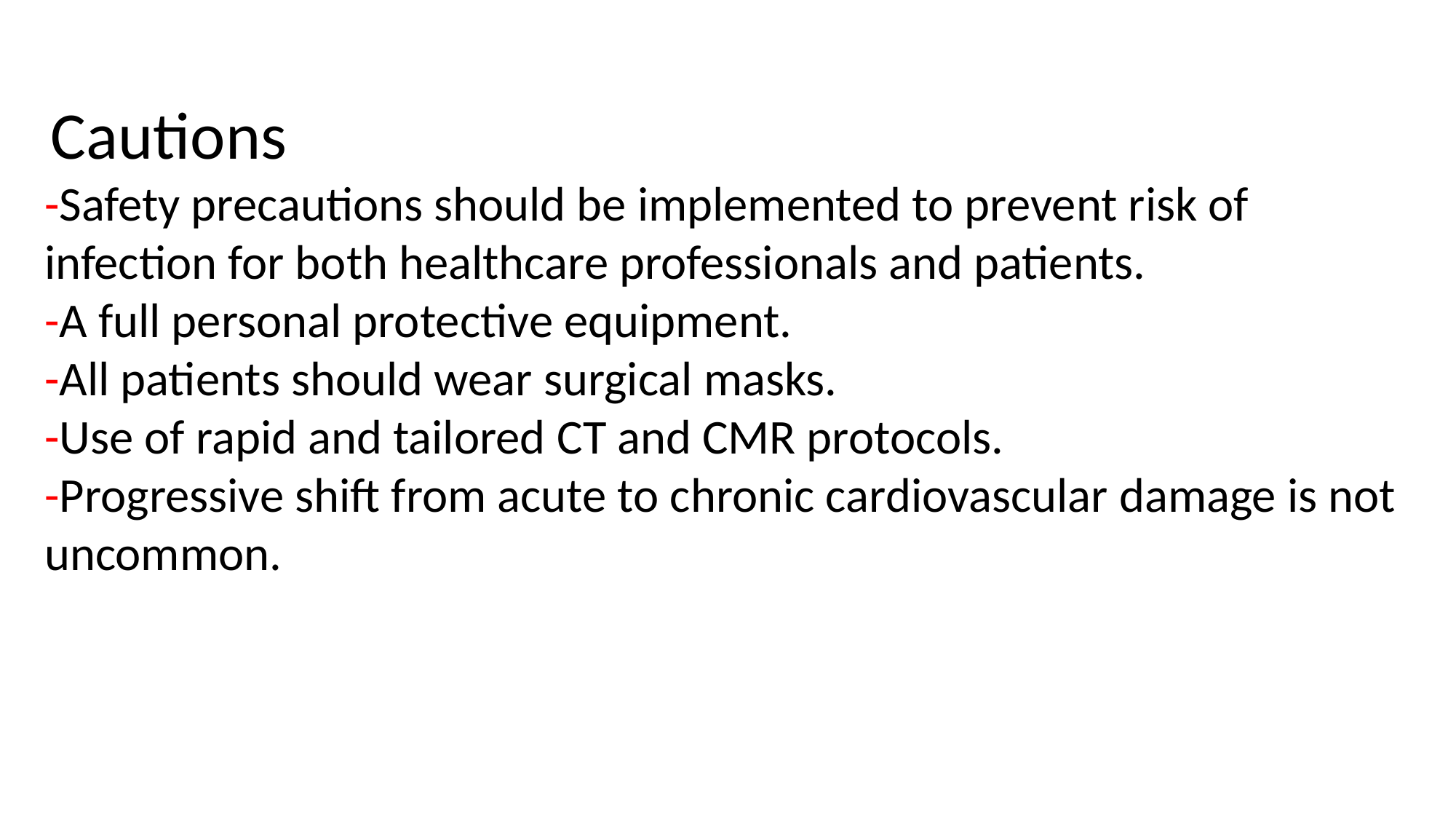

Cautions
-Safety precautions should be implemented to prevent risk of infection for both healthcare professionals and patients.
-A full personal protective equipment.
-All patients should wear surgical masks.
-Use of rapid and tailored CT and CMR protocols.
-Progressive shift from acute to chronic cardiovascular damage is not uncommon.